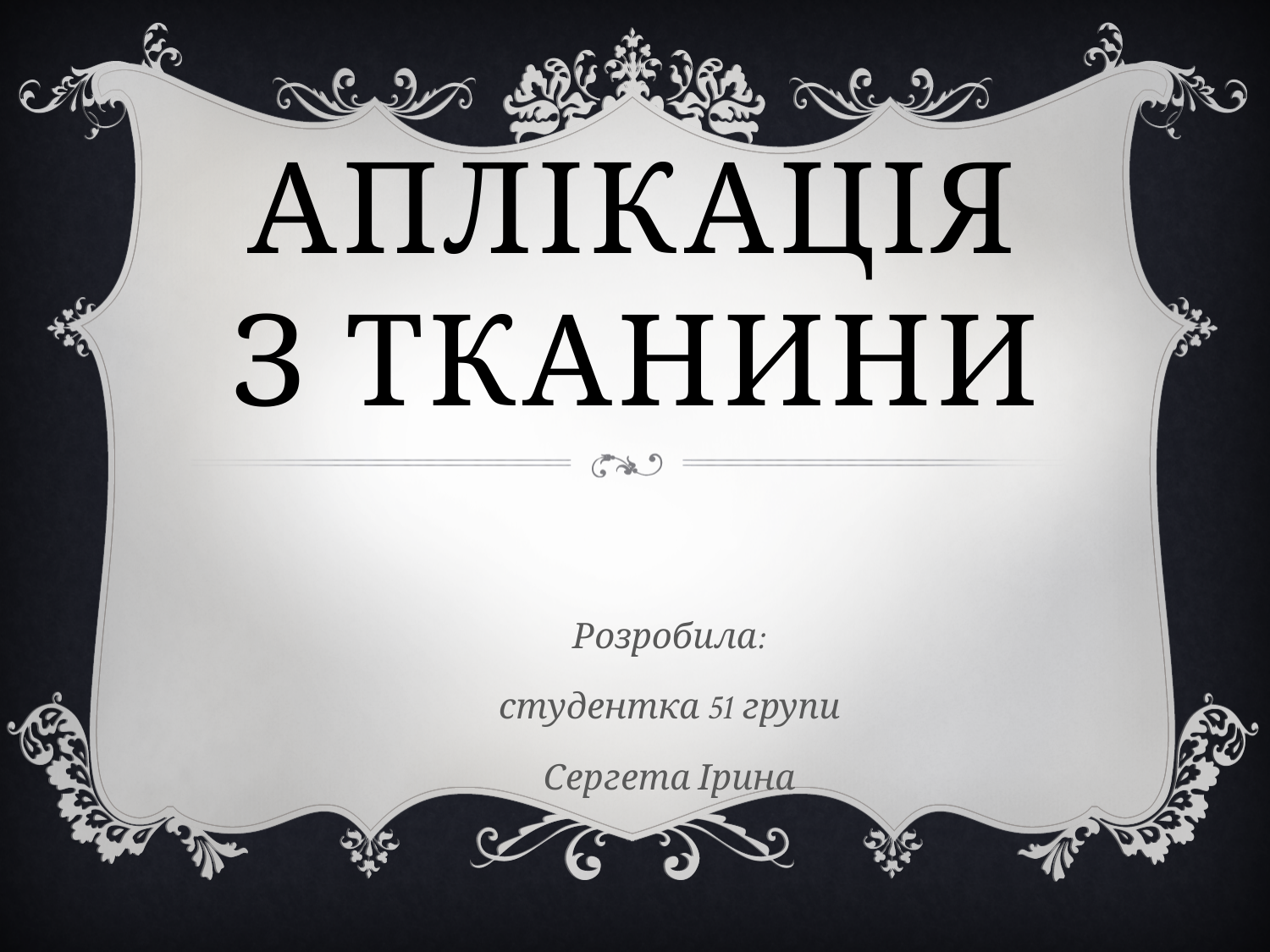

# Аплікація з тканини
Розробила:
студентка 51 групи
Сергета Ірина